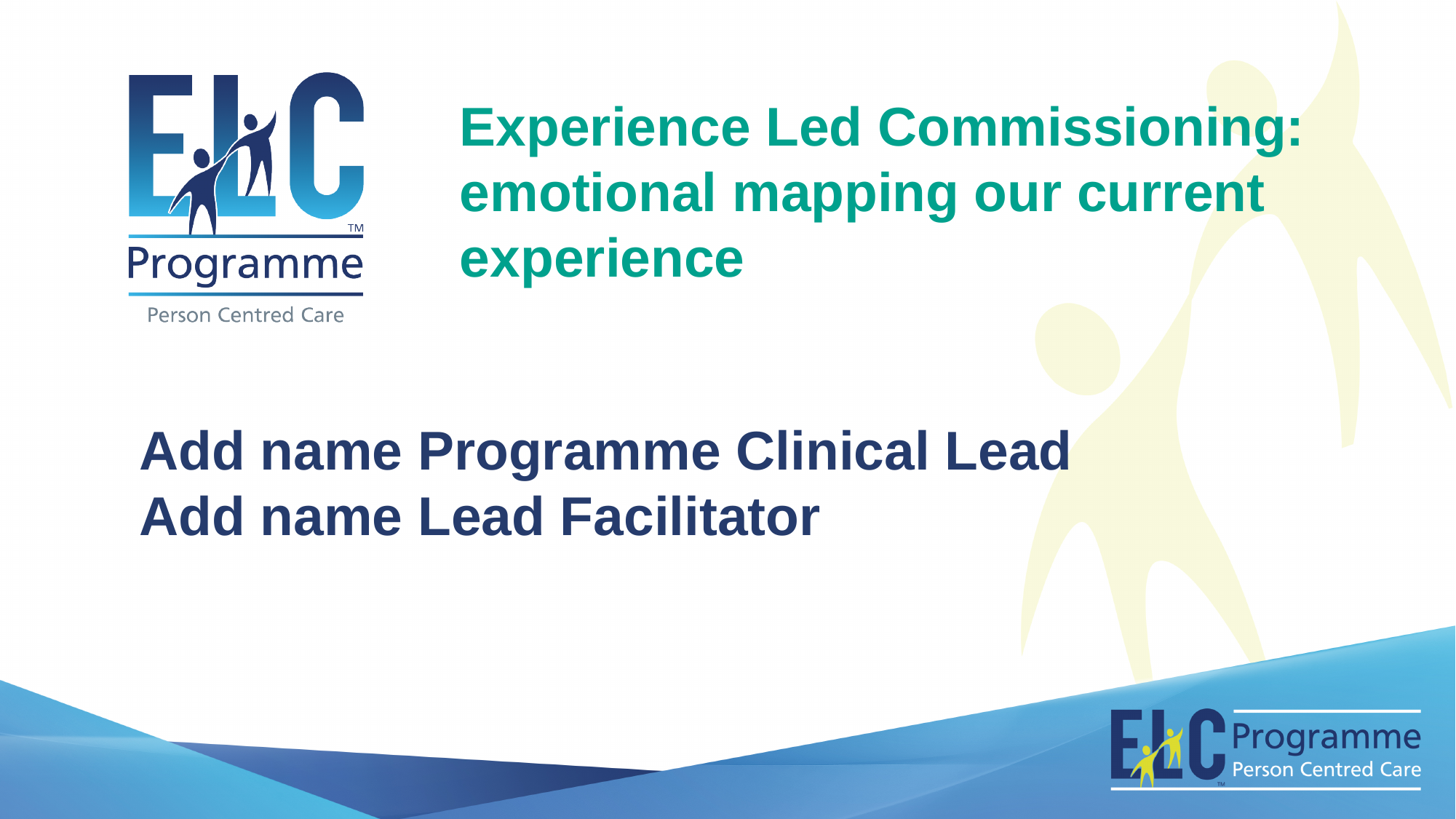

Experience Led Commissioning: emotional mapping our current experience
Add name Programme Clinical Lead
Add name Lead Facilitator